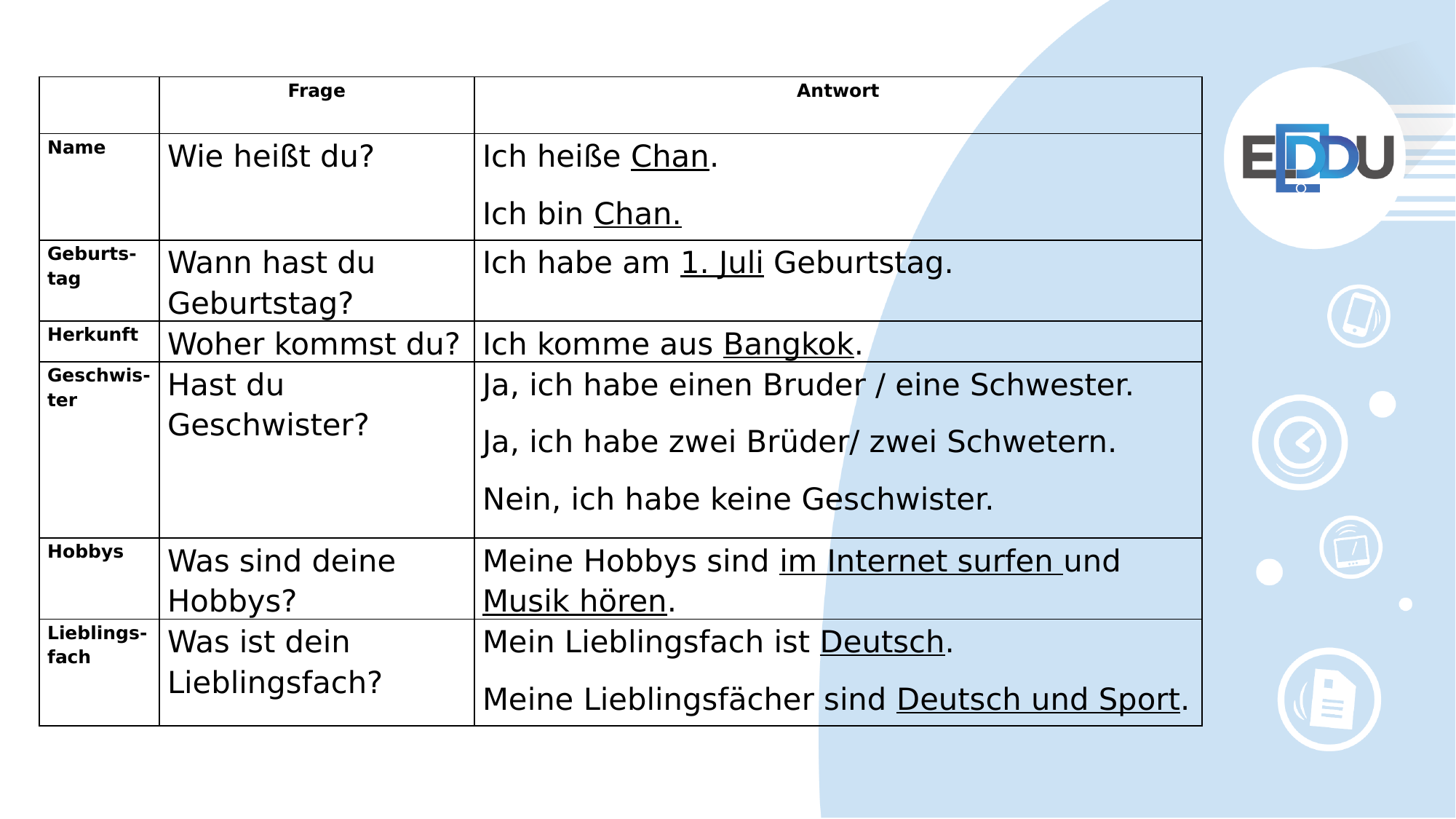

|  | Frage | Antwort |
| --- | --- | --- |
| Name | Wie heißt du? | Ich heiße Chan. Ich bin Chan. |
| Geburts-tag | Wann hast du Geburtstag? | Ich habe am 1. Juli Geburtstag. |
| Herkunft | Woher kommst du? | Ich komme aus Bangkok. |
| Geschwis-ter | Hast du Geschwister? | Ja, ich habe einen Bruder / eine Schwester. Ja, ich habe zwei Brüder/ zwei Schwetern. Nein, ich habe keine Geschwister. |
| Hobbys | Was sind deine Hobbys? | Meine Hobbys sind im Internet surfen und Musik hören. |
| Lieblings-fach | Was ist dein Lieblingsfach? | Mein Lieblingsfach ist Deutsch. Meine Lieblingsfächer sind Deutsch und Sport. |